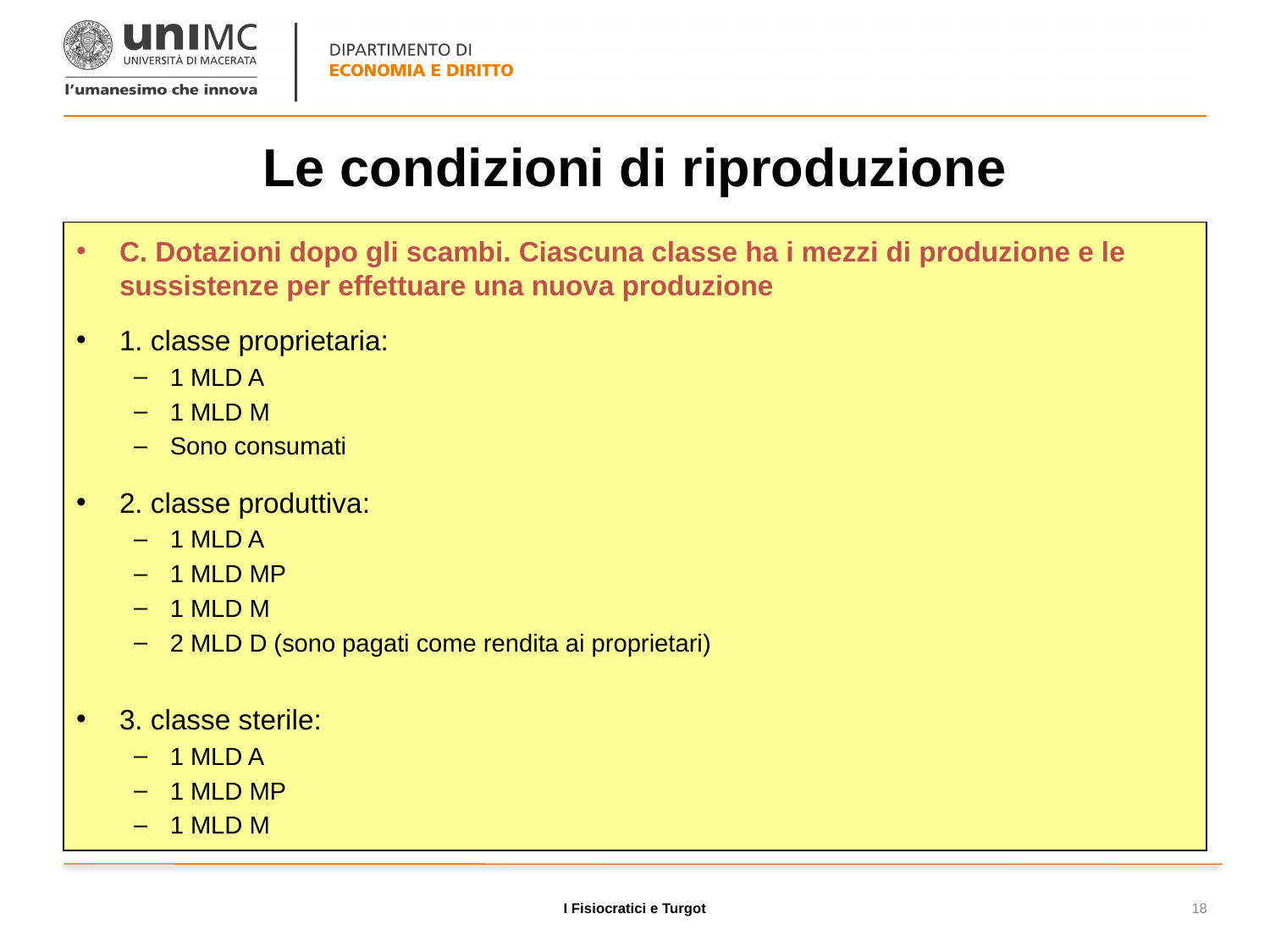

# Le condizioni di riproduzione
C. Dotazioni dopo gli scambi. Ciascuna classe ha i mezzi di produzione e le sussistenze per effettuare una nuova produzione

1. classe proprietaria:
1 MLD A
1 MLD M
Sono consumati

2. classe produttiva:
1 MLD A
1 MLD MP
1 MLD M
2 MLD D (sono pagati come rendita ai proprietari)

3. classe sterile:
1 MLD A
1 MLD MP
1 MLD M
I Fisiocratici e Turgot
18